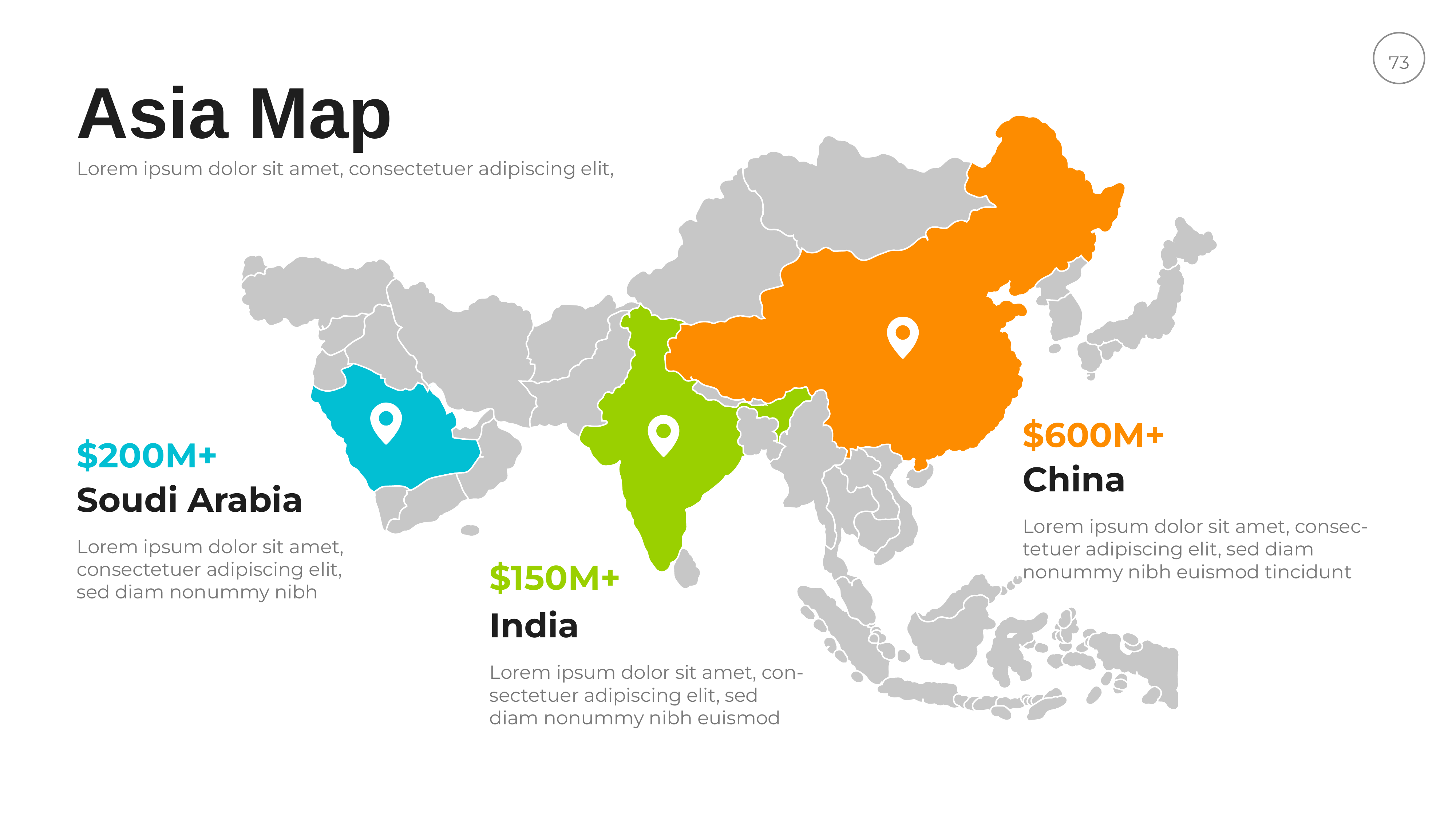

Asia Map

Lorem ipsum dolor sit amet, consectetuer adipiscing elit,

$600M+

$200M+

China

Soudi Arabia

Lorem ipsum dolor sit amet, consec-tetuer adipiscing elit, sed diam nonummy nibh euismod tincidunt

Lorem ipsum dolor sit amet, consectetuer adipiscing elit, sed diam nonummy nibh

$150M+

India

Lorem ipsum dolor sit amet, con-sectetuer adipiscing elit, sed diam nonummy nibh euismod